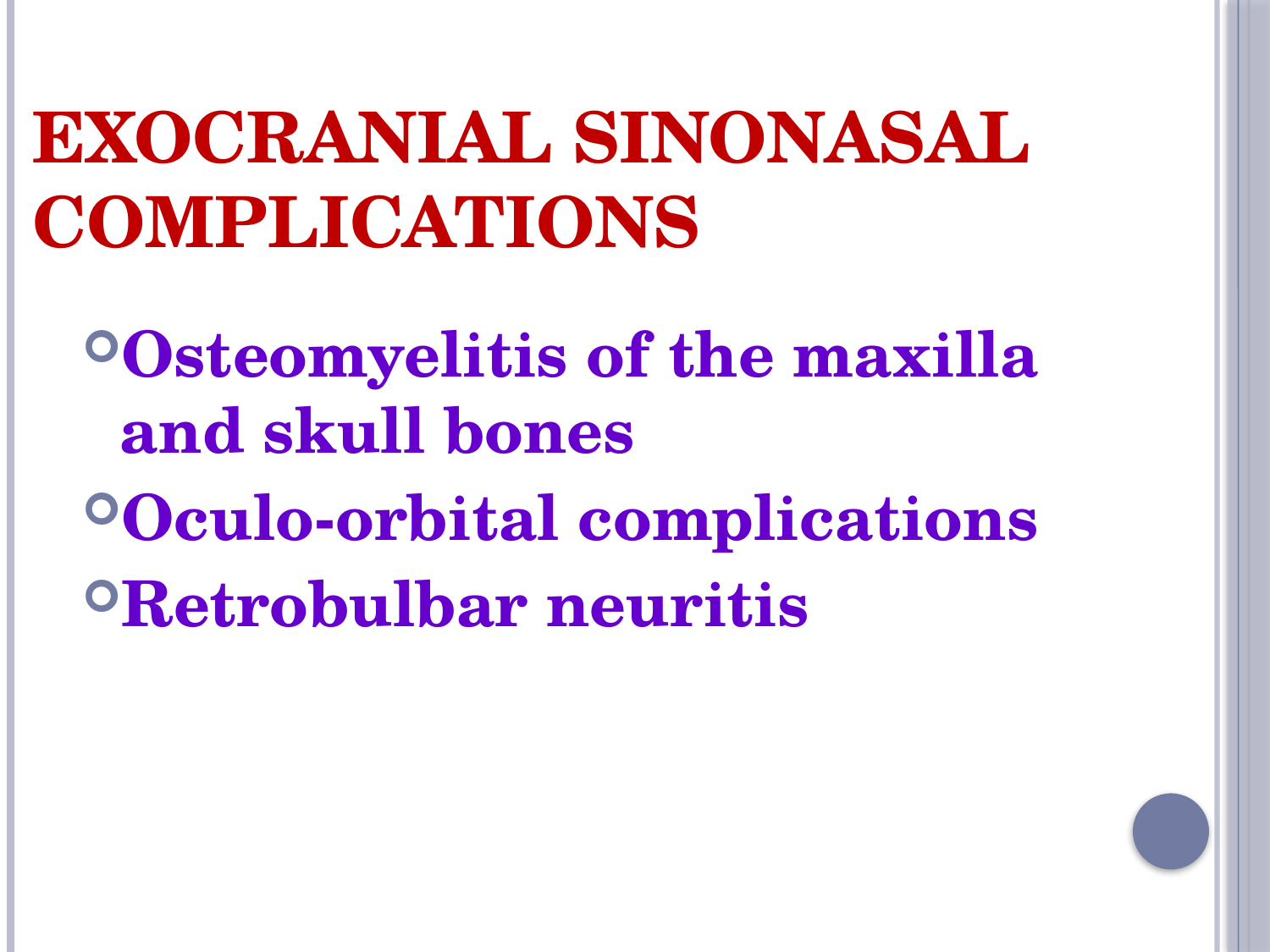

# Exocranial sinonasal complications
Osteomyelitis of the maxilla and skull bones
Oculo-orbital complications
Retrobulbar neuritis